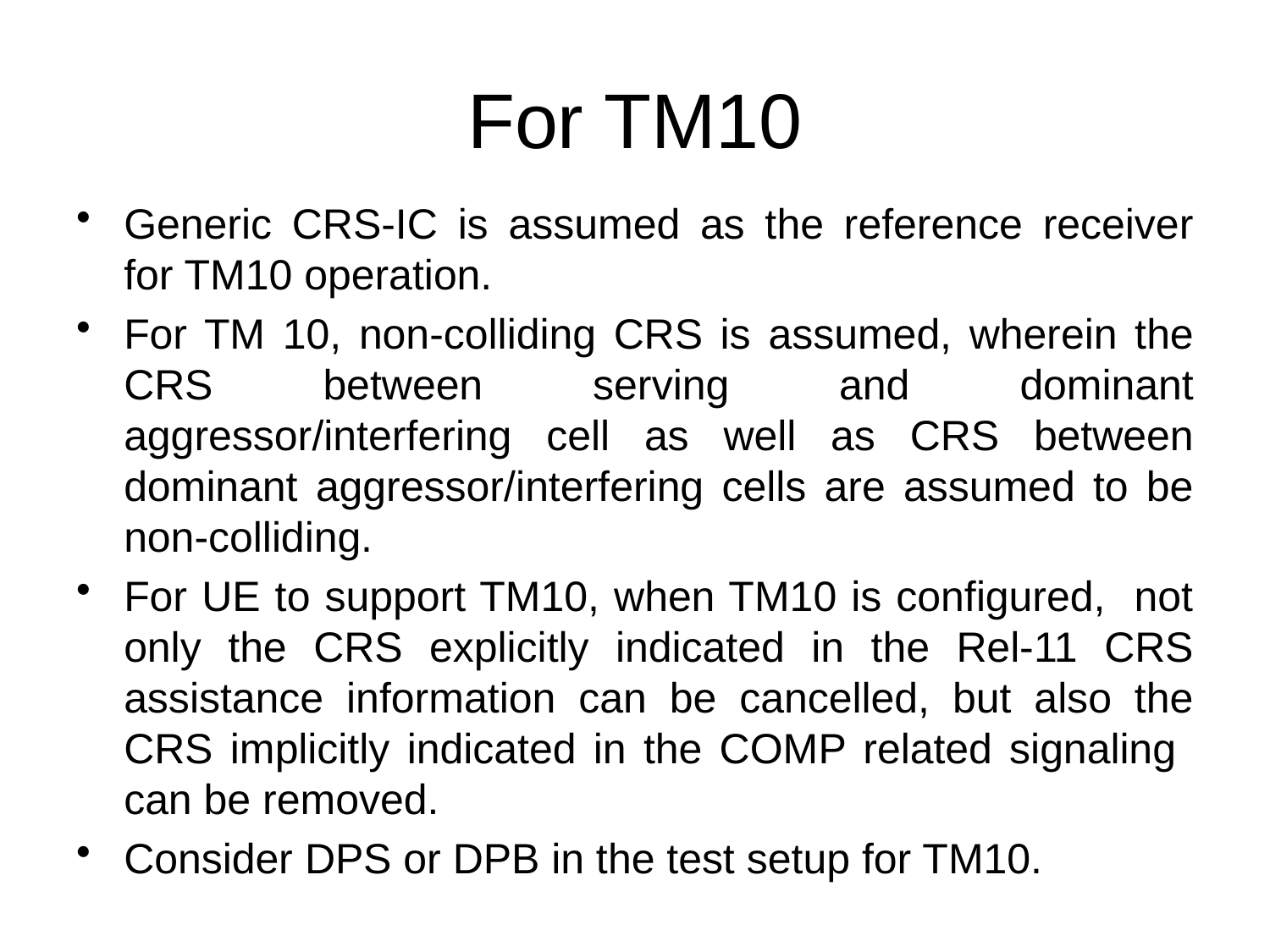

# For TM10
Generic CRS-IC is assumed as the reference receiver for TM10 operation.
For TM 10, non-colliding CRS is assumed, wherein the CRS between serving and dominant aggressor/interfering cell as well as CRS between dominant aggressor/interfering cells are assumed to be non-colliding.
For UE to support TM10, when TM10 is configured,  not only the CRS explicitly indicated in the Rel-11 CRS assistance information can be cancelled, but also the CRS implicitly indicated in the COMP related signaling  can be removed.
Consider DPS or DPB in the test setup for TM10.